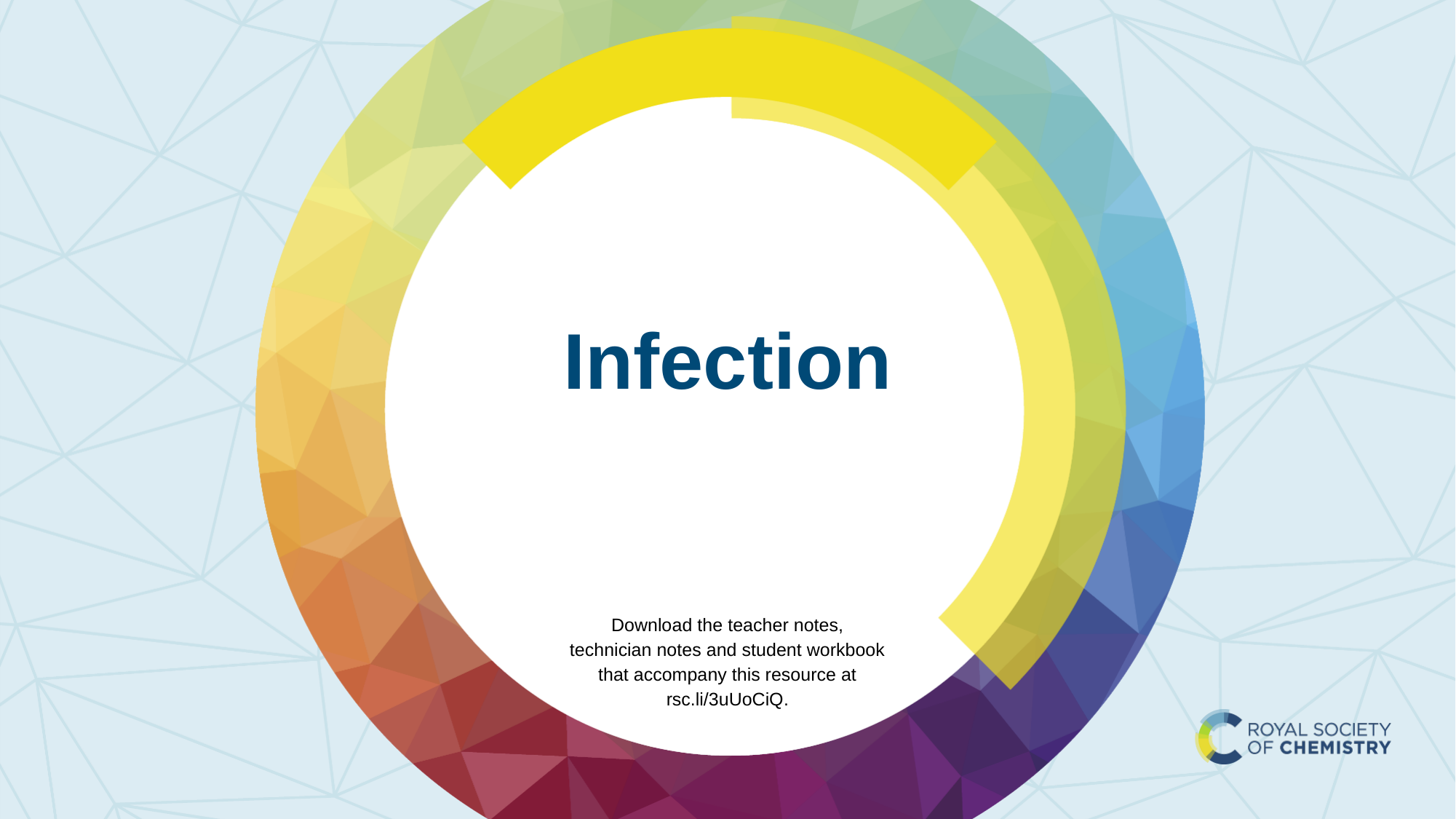

# Infection
Download the teacher notes,
technician notes and student workbook
that accompany this resource at
rsc.li/3uUoCiQ.